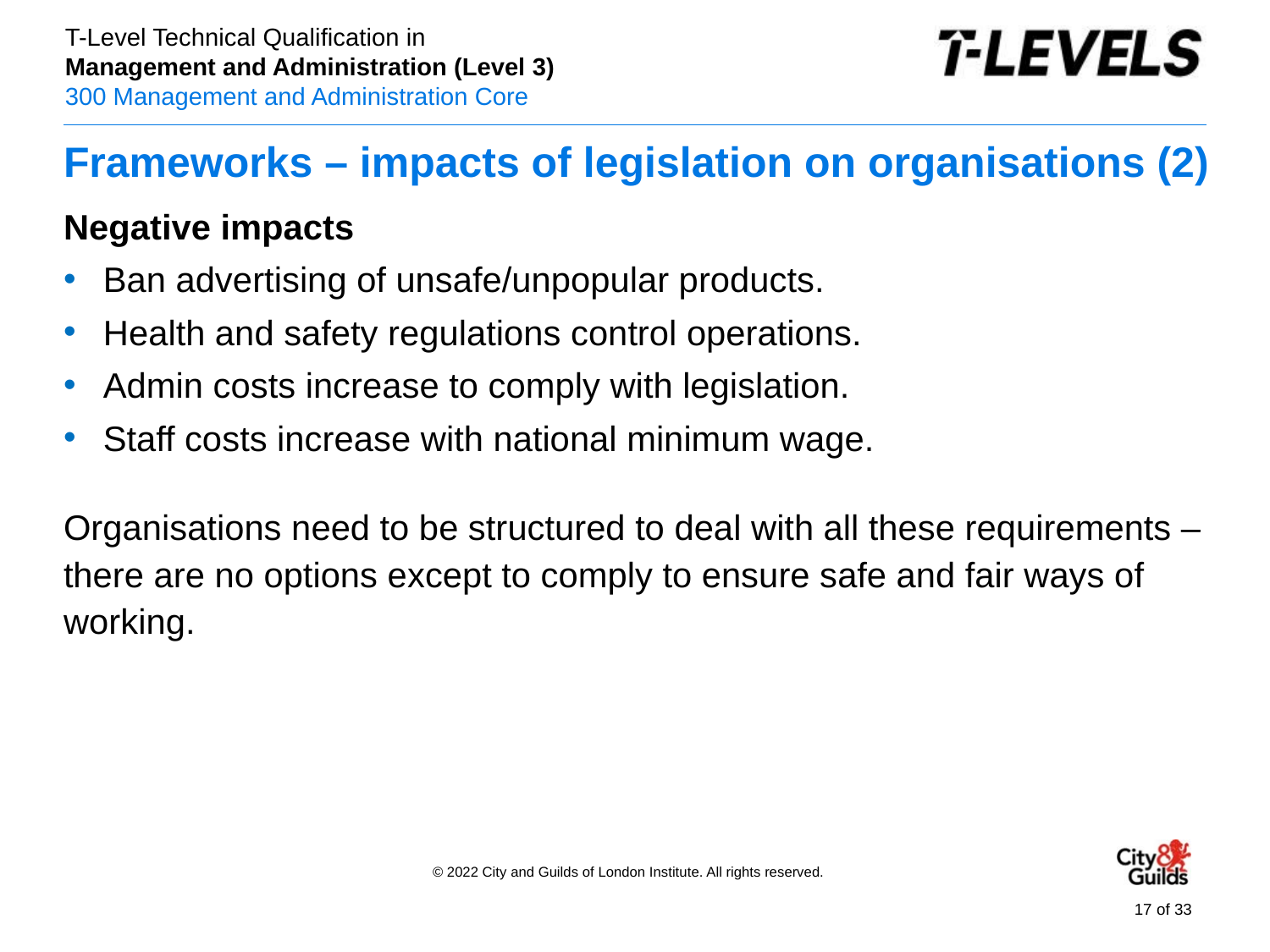

# Frameworks – impacts of legislation on organisations (2)
Negative impacts
Ban advertising of unsafe/unpopular products.
Health and safety regulations control operations.
Admin costs increase to comply with legislation.
Staff costs increase with national minimum wage.

Organisations need to be structured to deal with all these requirements –
there are no options except to comply to ensure safe and fair ways of working.